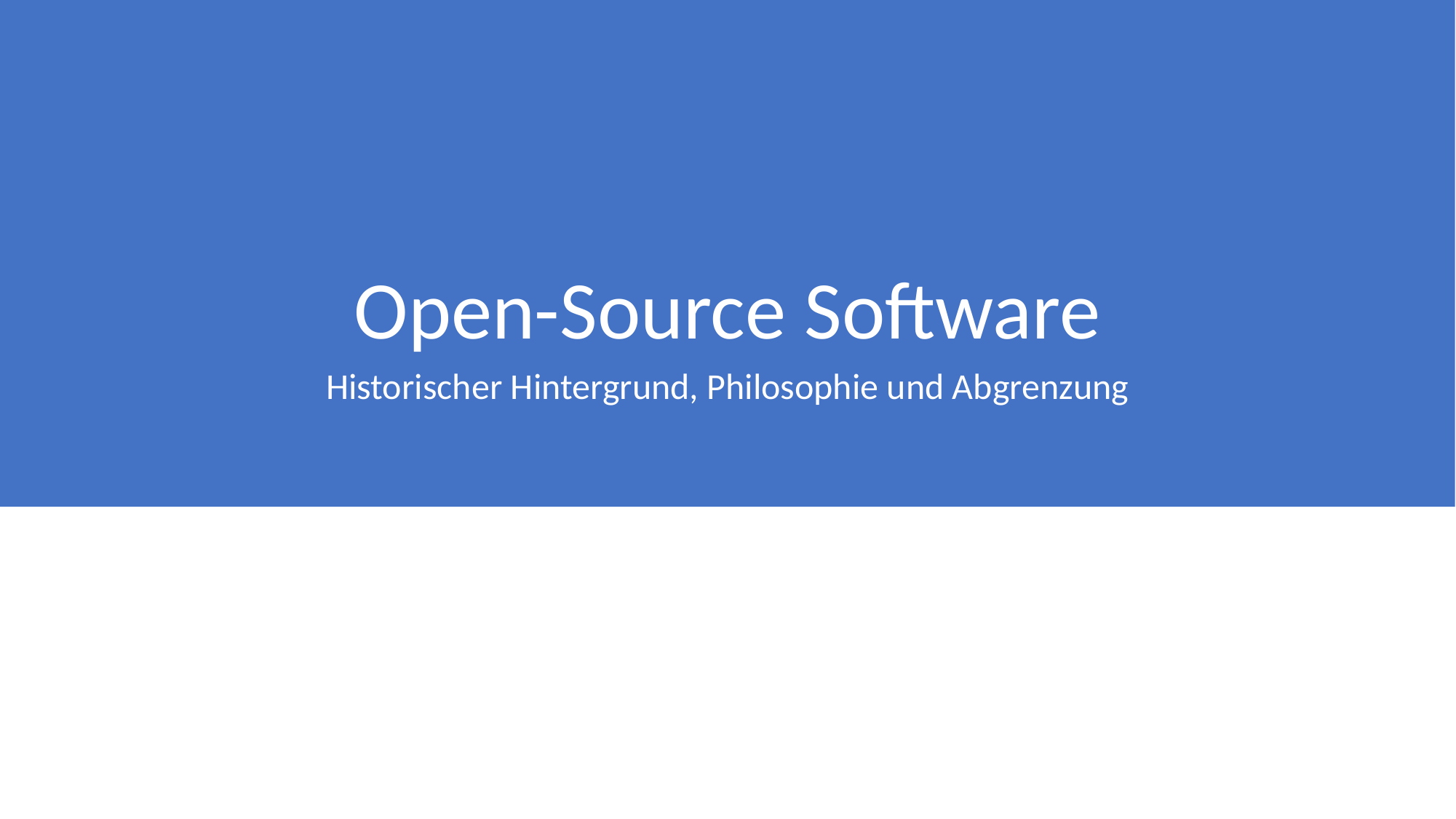

# Open-Source Software
Historischer Hintergrund, Philosophie und Abgrenzung